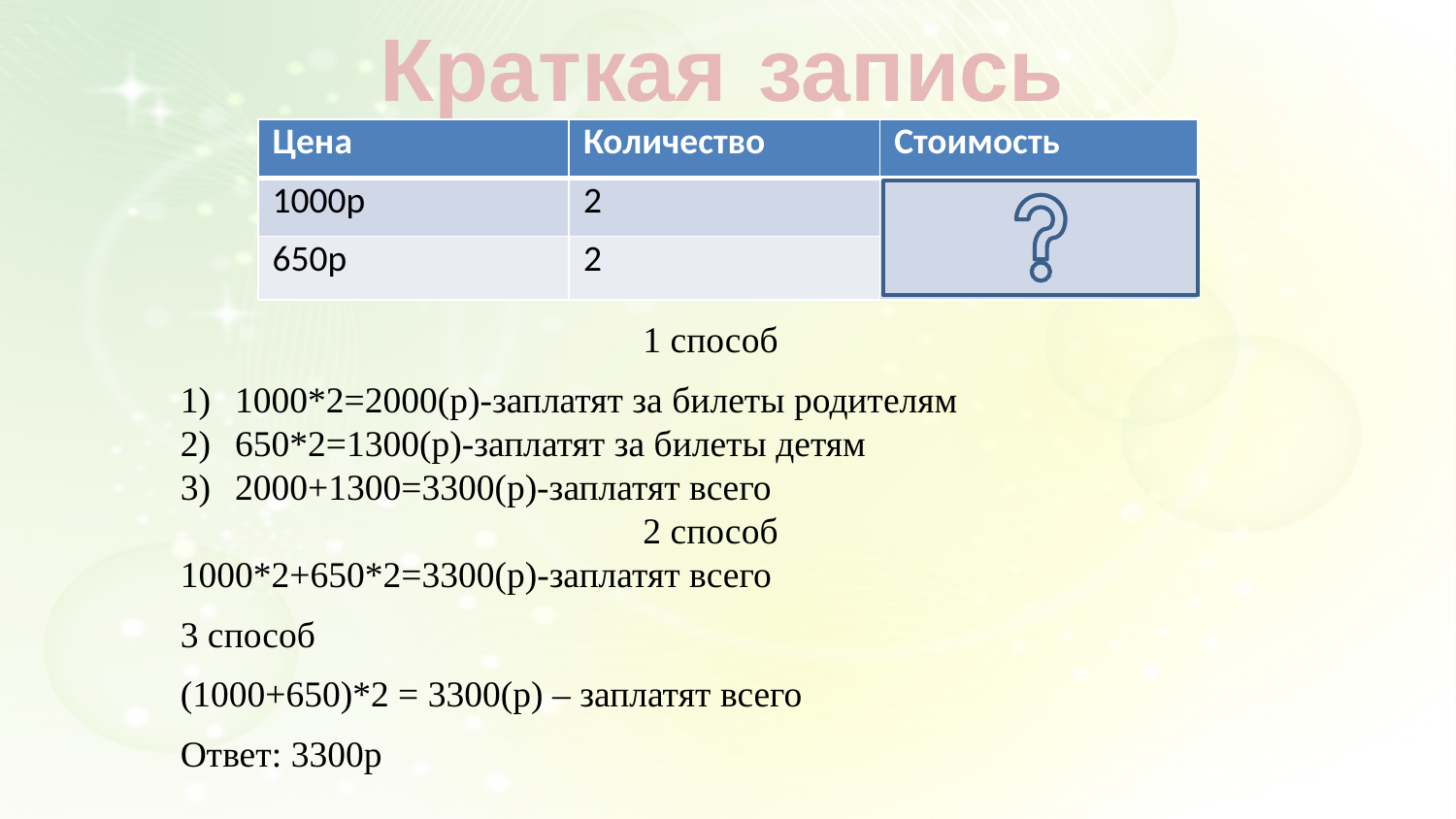

Краткая запись

| Цена | Количество | Стоимость |
| --- | --- | --- |
| 1000р | 2 |  |
| 650р | 2 |  |

1 способ
1000*2=2000(р)-заплатят за билеты родителям
650*2=1300(р)-заплатят за билеты детям
2000+1300=3300(р)-заплатят всего
2 способ
1000*2+650*2=3300(р)-заплатят всего
3 способ
(1000+650)*2 = 3300(р) – заплатят всего
Ответ: 3300р